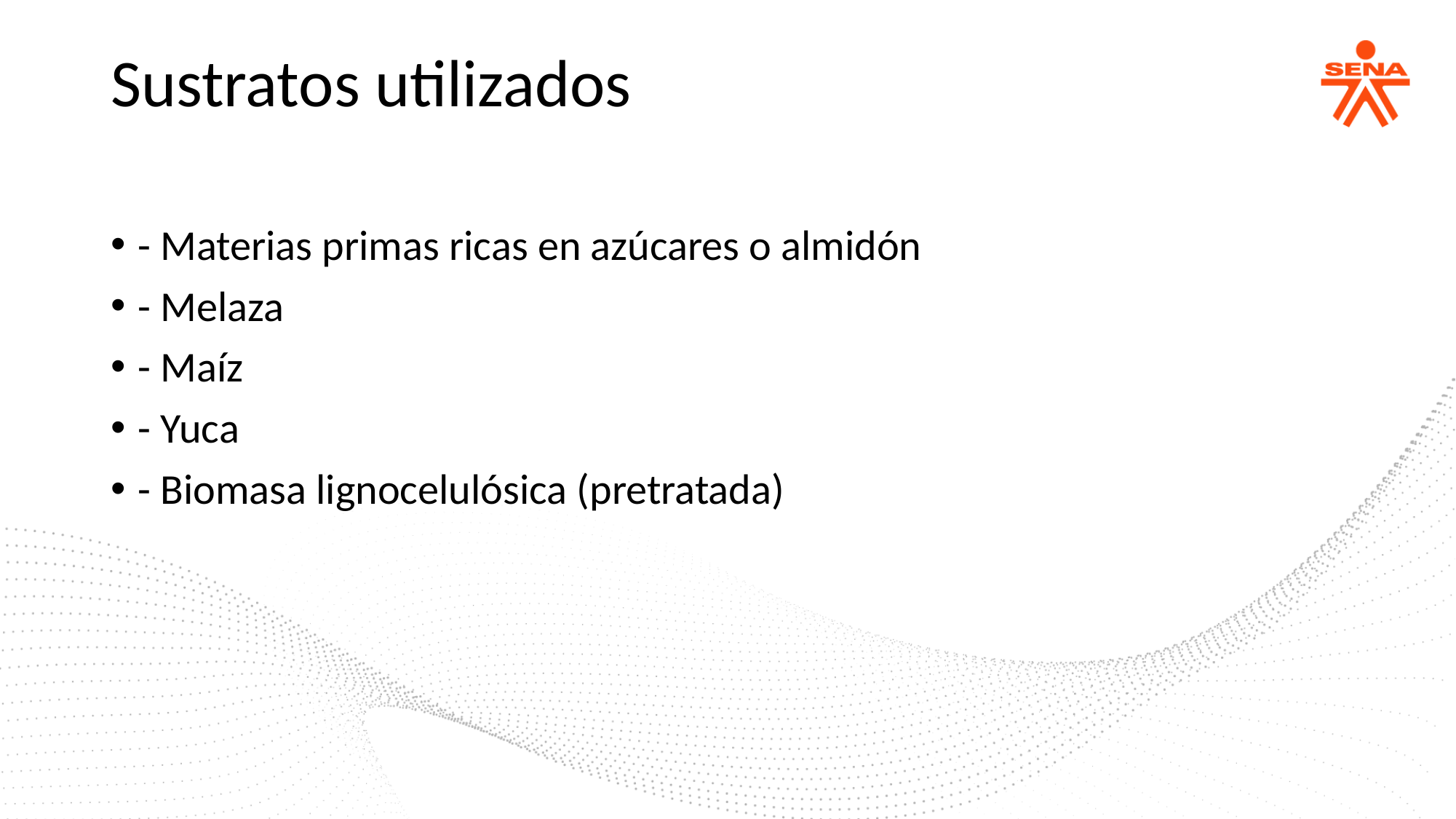

Sustratos utilizados
- Materias primas ricas en azúcares o almidón
- Melaza
- Maíz
- Yuca
- Biomasa lignocelulósica (pretratada)